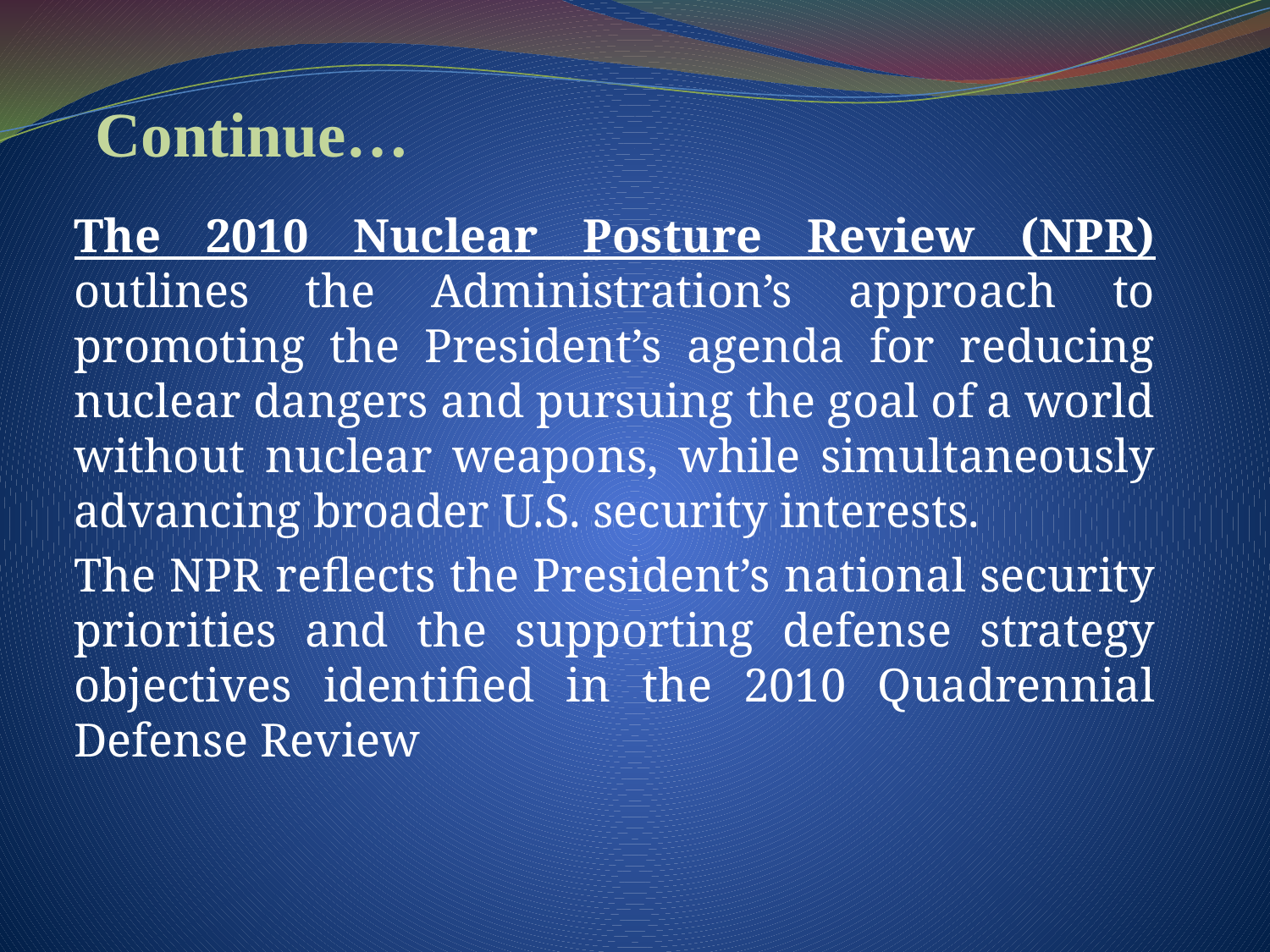

# Continue…
The 2010 Nuclear Posture Review (NPR) outlines the Administration’s approach to promoting the President’s agenda for reducing nuclear dangers and pursuing the goal of a world without nuclear weapons, while simultaneously advancing broader U.S. security interests.
The NPR reflects the President’s national security priorities and the supporting defense strategy objectives identified in the 2010 Quadrennial Defense Review